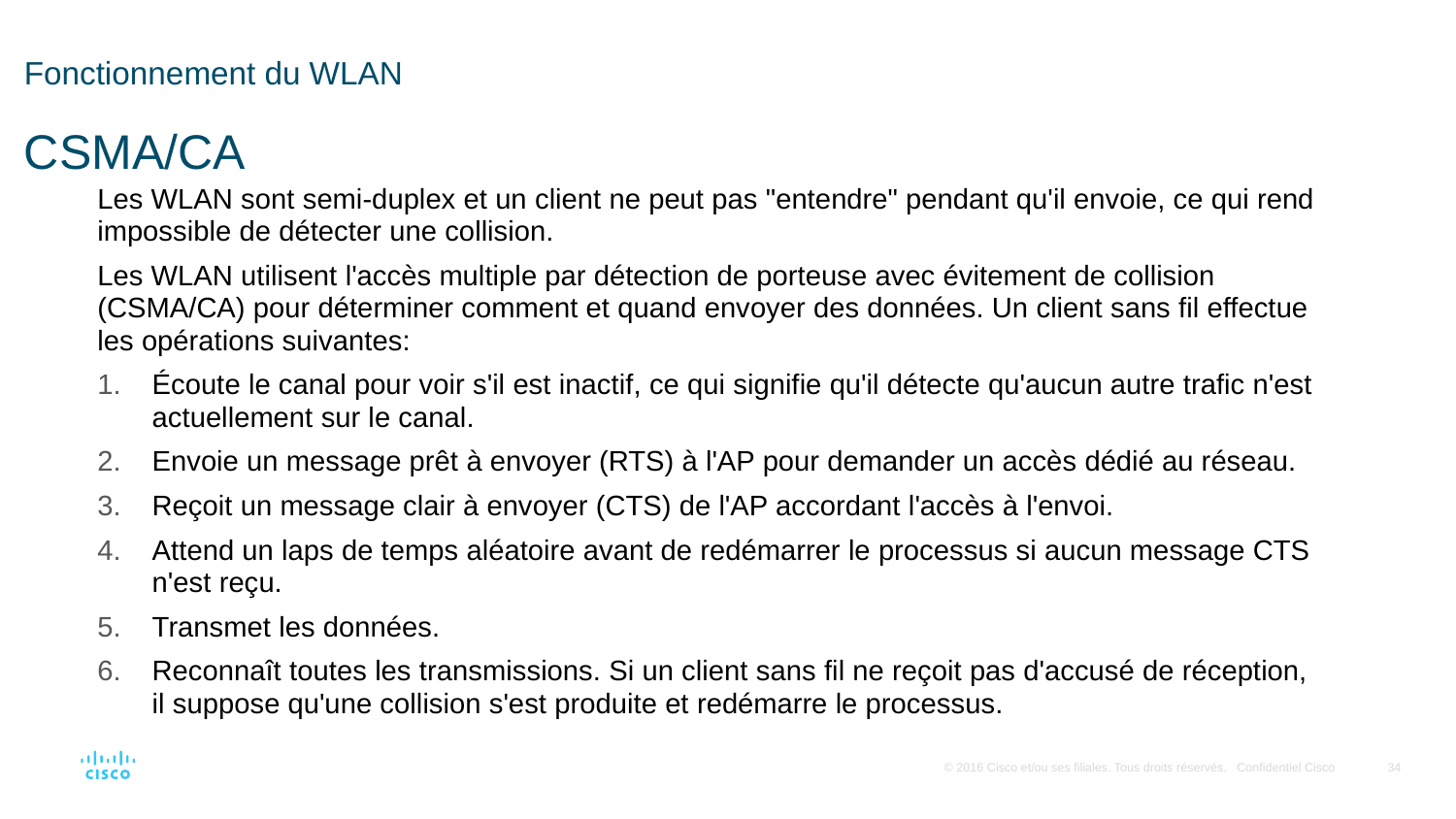

# Fonctionnement du WLAN CSMA/CA
Les WLAN sont semi-duplex et un client ne peut pas "entendre" pendant qu'il envoie, ce qui rend impossible de détecter une collision.
Les WLAN utilisent l'accès multiple par détection de porteuse avec évitement de collision (CSMA/CA) pour déterminer comment et quand envoyer des données. Un client sans fil effectue les opérations suivantes:
Écoute le canal pour voir s'il est inactif, ce qui signifie qu'il détecte qu'aucun autre trafic n'est actuellement sur le canal.
Envoie un message prêt à envoyer (RTS) à l'AP pour demander un accès dédié au réseau.
Reçoit un message clair à envoyer (CTS) de l'AP accordant l'accès à l'envoi.
Attend un laps de temps aléatoire avant de redémarrer le processus si aucun message CTS n'est reçu.
Transmet les données.
Reconnaît toutes les transmissions. Si un client sans fil ne reçoit pas d'accusé de réception, il suppose qu'une collision s'est produite et redémarre le processus.